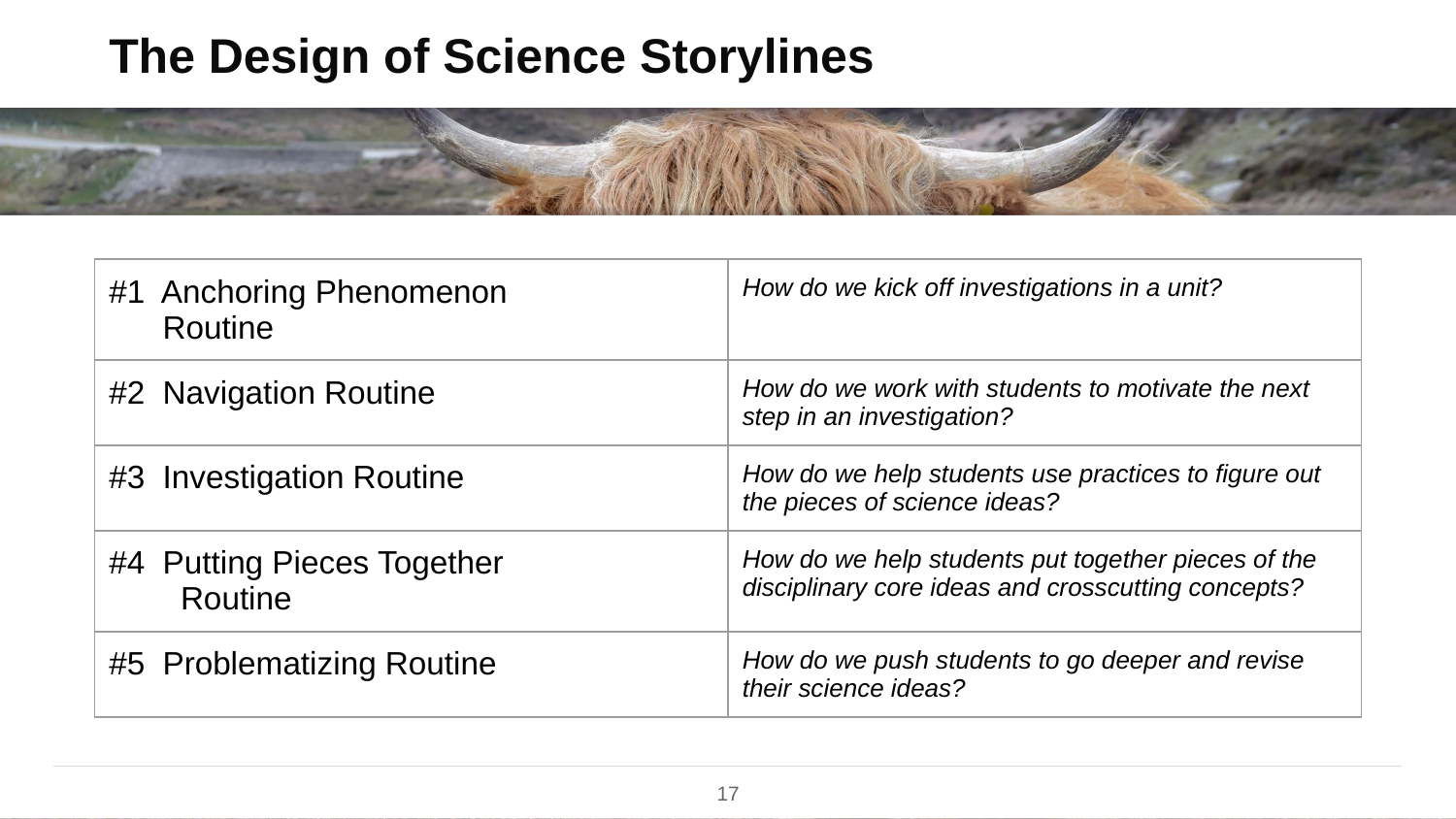

# The Design of Science Storylines
| #1 Anchoring Phenomenon Routine | How do we kick off investigations in a unit? |
| --- | --- |
| #2 Navigation Routine | How do we work with students to motivate the next step in an investigation? |
| #3 Investigation Routine | How do we help students use practices to figure out the pieces of science ideas? |
| #4 Putting Pieces Together Routine | How do we help students put together pieces of the disciplinary core ideas and crosscutting concepts? |
| #5 Problematizing Routine | How do we push students to go deeper and revise their science ideas? |
17